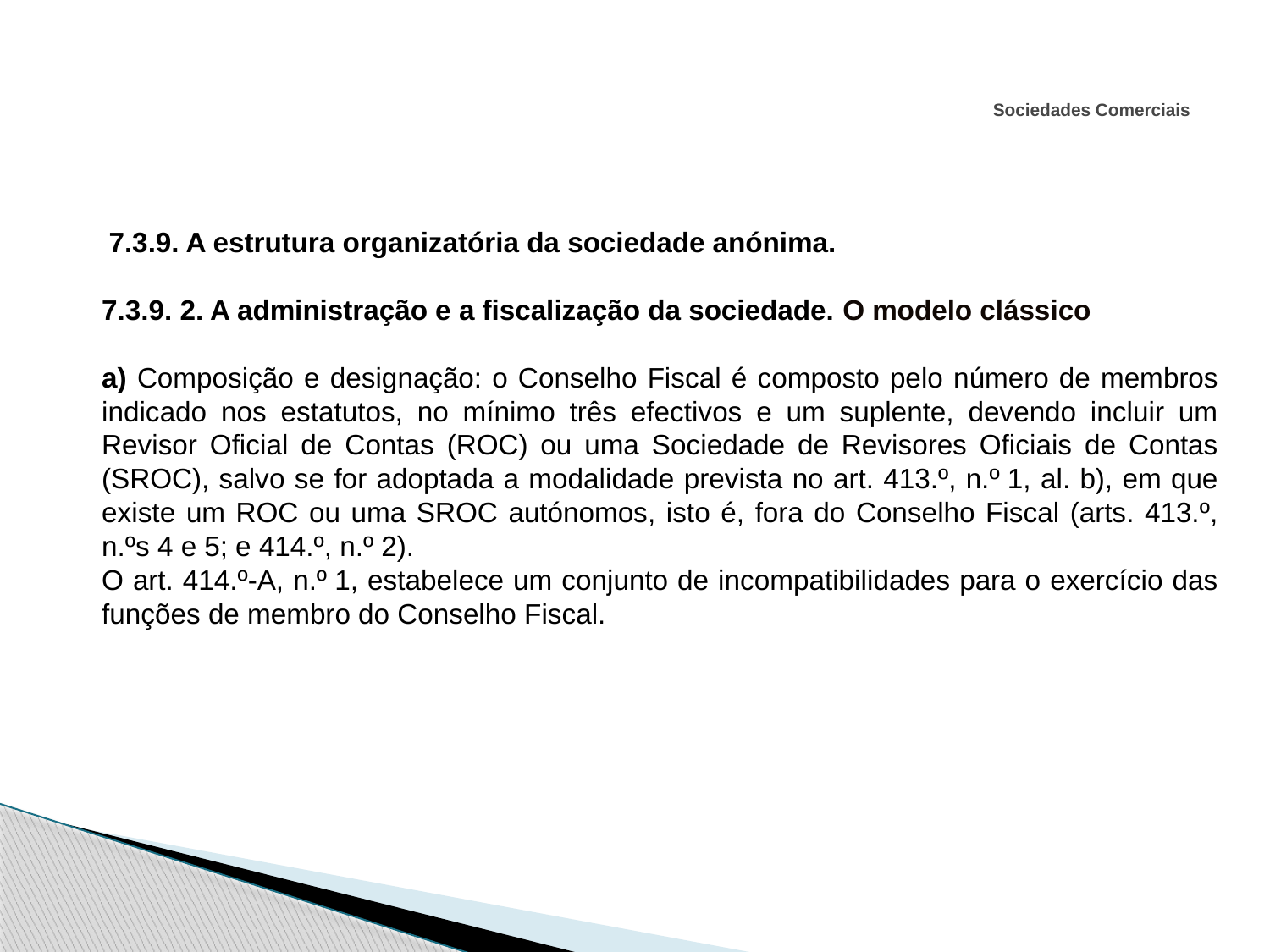

# Sociedades Comerciais
 7.3.9. A estrutura organizatória da sociedade anónima.

7.3.9. 2. A administração e a fiscalização da sociedade. O modelo clássico

a) Composição e designação: o Conselho Fiscal é composto pelo número de membros indicado nos estatutos, no mínimo três efectivos e um suplente, devendo incluir um Revisor Oficial de Contas (ROC) ou uma Sociedade de Revisores Oficiais de Contas (SROC), salvo se for adoptada a modalidade prevista no art. 413.º, n.º 1, al. b), em que existe um ROC ou uma SROC autónomos, isto é, fora do Conselho Fiscal (arts. 413.º, n.ºs 4 e 5; e 414.º, n.º 2).
O art. 414.º-A, n.º 1, estabelece um conjunto de incompatibilidades para o exercício das funções de membro do Conselho Fiscal.